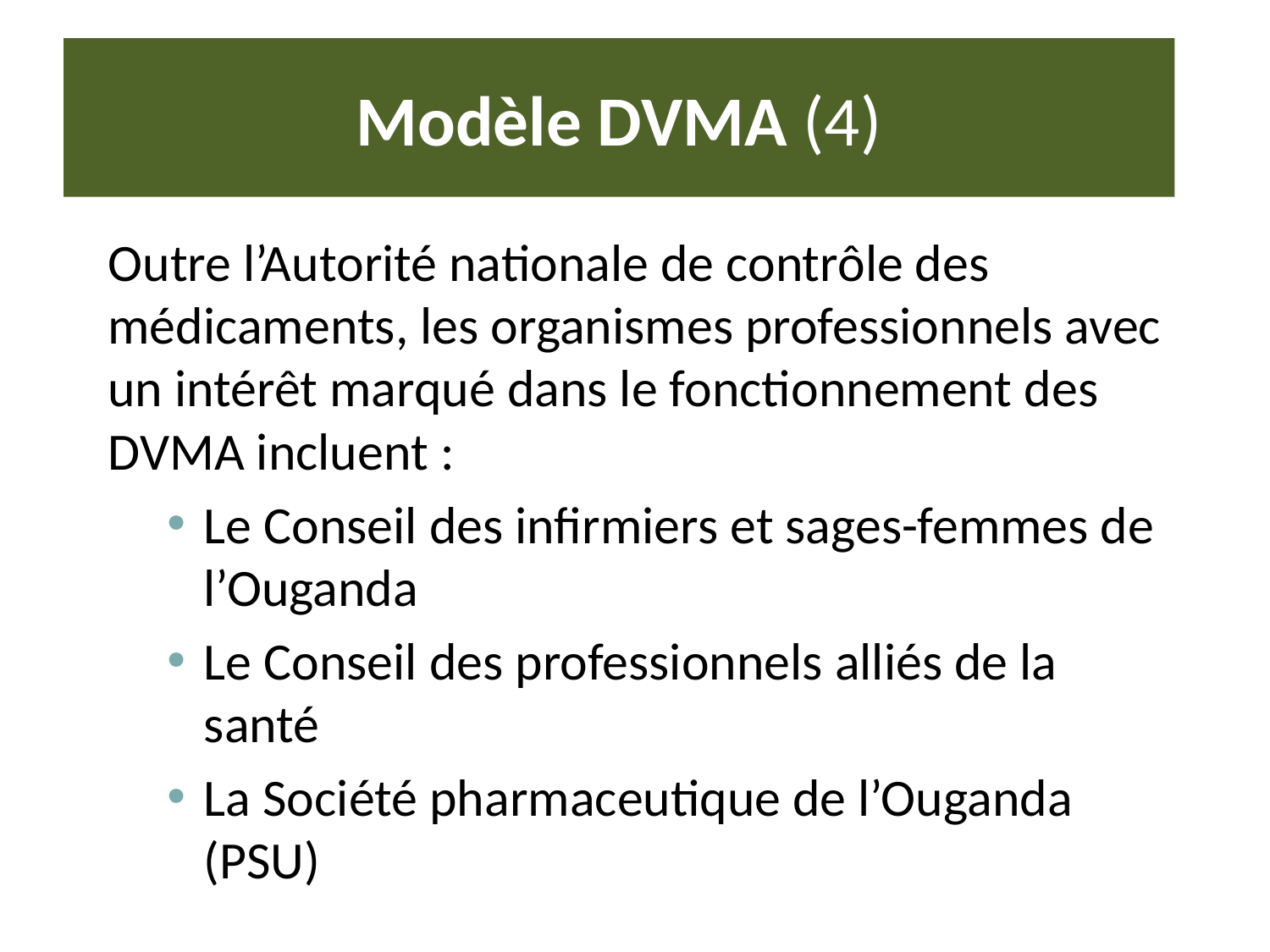

# Modèle DVMA (4)
Outre l’Autorité nationale de contrôle des médicaments, les organismes professionnels avec un intérêt marqué dans le fonctionnement des DVMA incluent :
Le Conseil des infirmiers et sages-femmes de l’Ouganda
Le Conseil des professionnels alliés de la santé
La Société pharmaceutique de l’Ouganda (PSU)